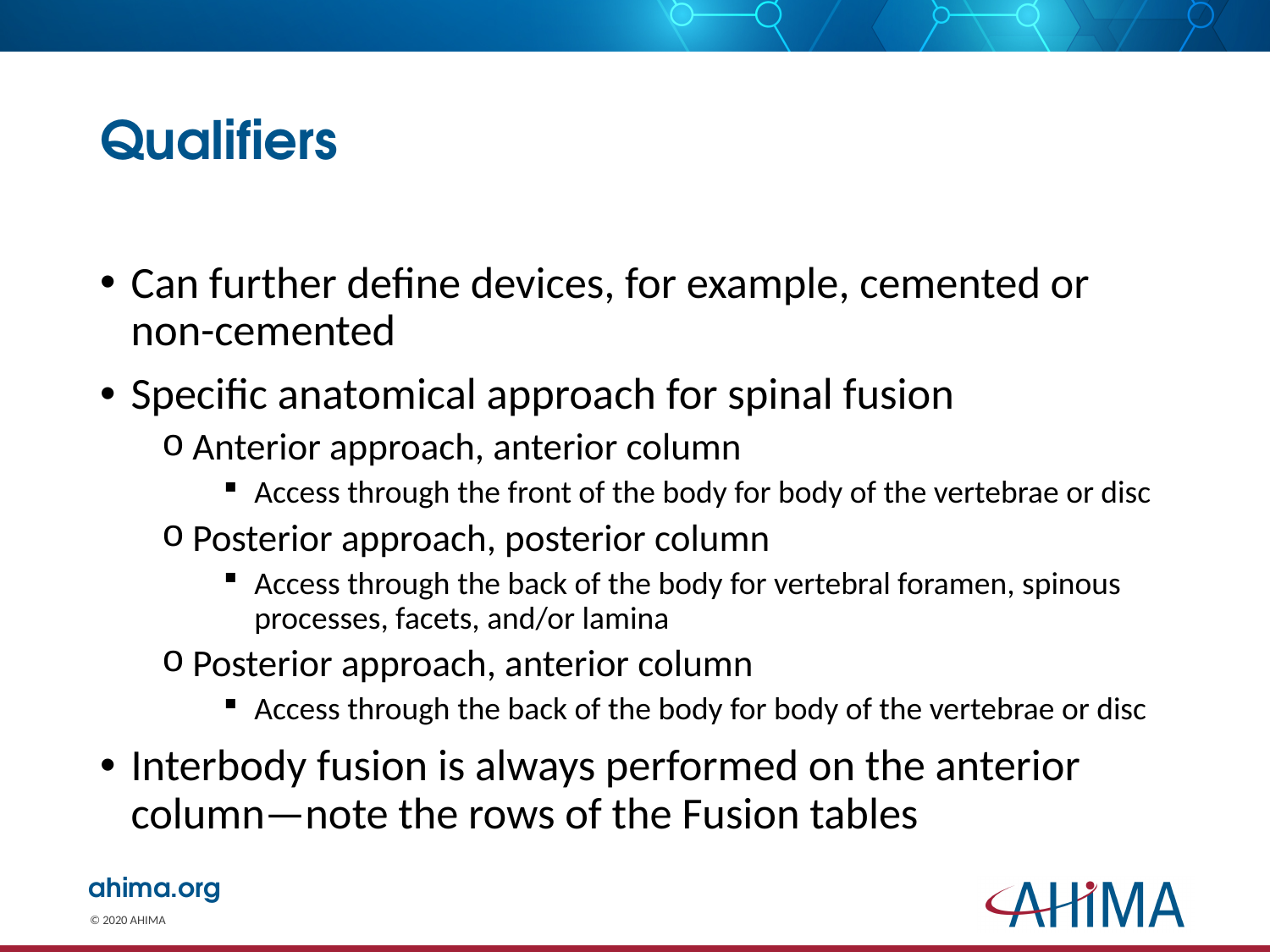

# Qualifiers
Can further define devices, for example, cemented or non-cemented
Specific anatomical approach for spinal fusion
Anterior approach, anterior column
Access through the front of the body for body of the vertebrae or disc
Posterior approach, posterior column
Access through the back of the body for vertebral foramen, spinous processes, facets, and/or lamina
Posterior approach, anterior column
Access through the back of the body for body of the vertebrae or disc
Interbody fusion is always performed on the anterior column—note the rows of the Fusion tables